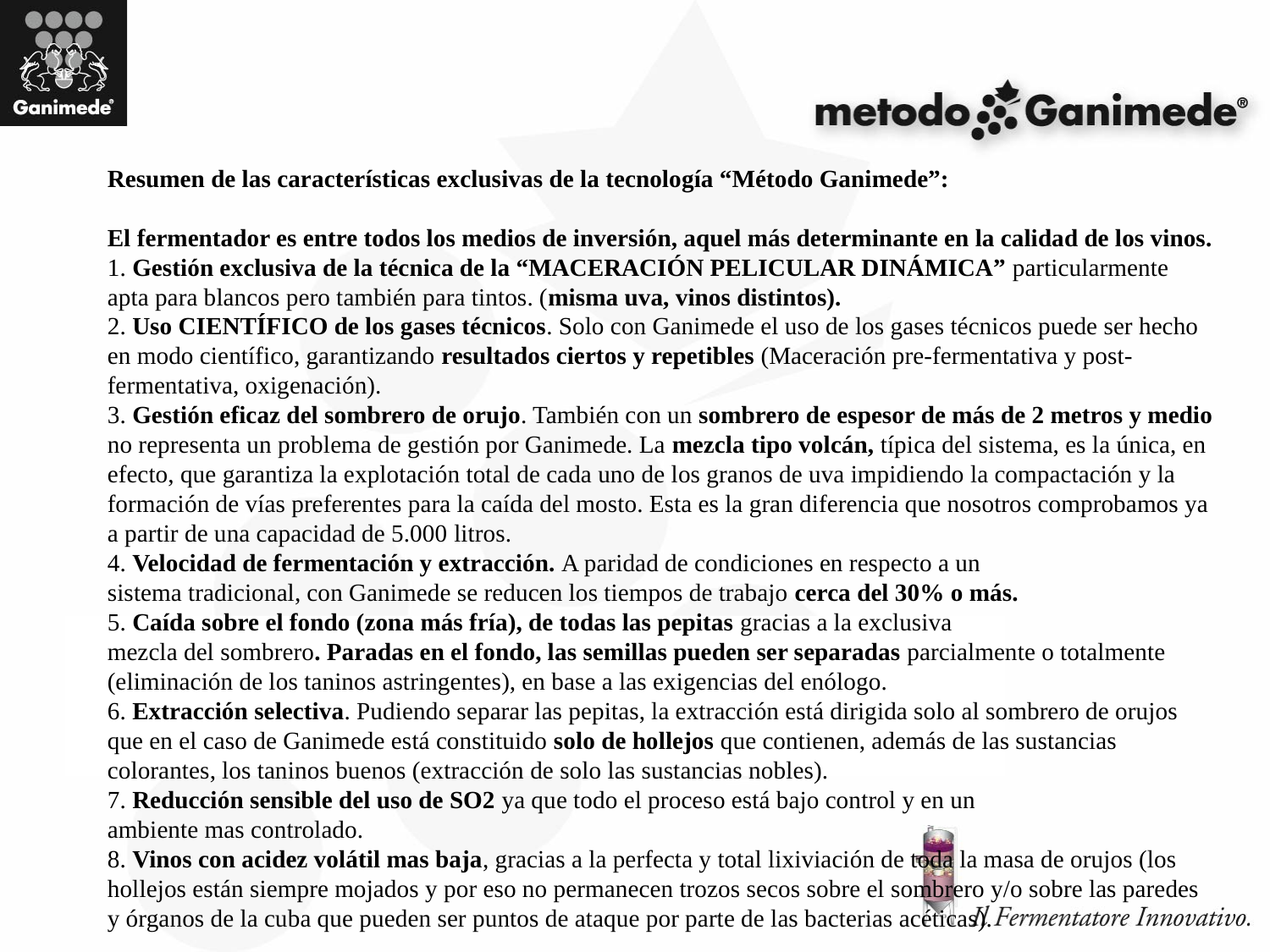

Resumen de las características exclusivas de la tecnología “Método Ganimede”:

El fermentador es entre todos los medios de inversión, aquel más determinante en la calidad de los vinos.
1. Gestión exclusiva de la técnica de la “MACERACIÓN PELICULAR DINÁMICA” particularmente apta para blancos pero también para tintos. (misma uva, vinos distintos).
2. Uso CIENTÍFICO de los gases técnicos. Solo con Ganimede el uso de los gases técnicos puede ser hecho en modo científico, garantizando resultados ciertos y repetibles (Maceración pre-fermentativa y post-fermentativa, oxigenación).
3. Gestión eficaz del sombrero de orujo. También con un sombrero de espesor de más de 2 metros y medio no representa un problema de gestión por Ganimede. La mezcla tipo volcán, típica del sistema, es la única, en efecto, que garantiza la explotación total de cada uno de los granos de uva impidiendo la compactación y la formación de vías preferentes para la caída del mosto. Esta es la gran diferencia que nosotros comprobamos ya a partir de una capacidad de 5.000 litros.
4. Velocidad de fermentación y extracción. A paridad de condiciones en respecto a un
sistema tradicional, con Ganimede se reducen los tiempos de trabajo cerca del 30% o más.
5. Caída sobre el fondo (zona más fría), de todas las pepitas gracias a la exclusiva
mezcla del sombrero. Paradas en el fondo, las semillas pueden ser separadas parcialmente o totalmente (eliminación de los taninos astringentes), en base a las exigencias del enólogo.
6. Extracción selectiva. Pudiendo separar las pepitas, la extracción está dirigida solo al sombrero de orujos que en el caso de Ganimede está constituido solo de hollejos que contienen, además de las sustancias colorantes, los taninos buenos (extracción de solo las sustancias nobles).
7. Reducción sensible del uso de SO2 ya que todo el proceso está bajo control y en un
ambiente mas controlado.
8. Vinos con acidez volátil mas baja, gracias a la perfecta y total lixiviación de toda la masa de orujos (los hollejos están siempre mojados y por eso no permanecen trozos secos sobre el sombrero y/o sobre las paredes y órganos de la cuba que pueden ser puntos de ataque por parte de las bacterias acéticas).